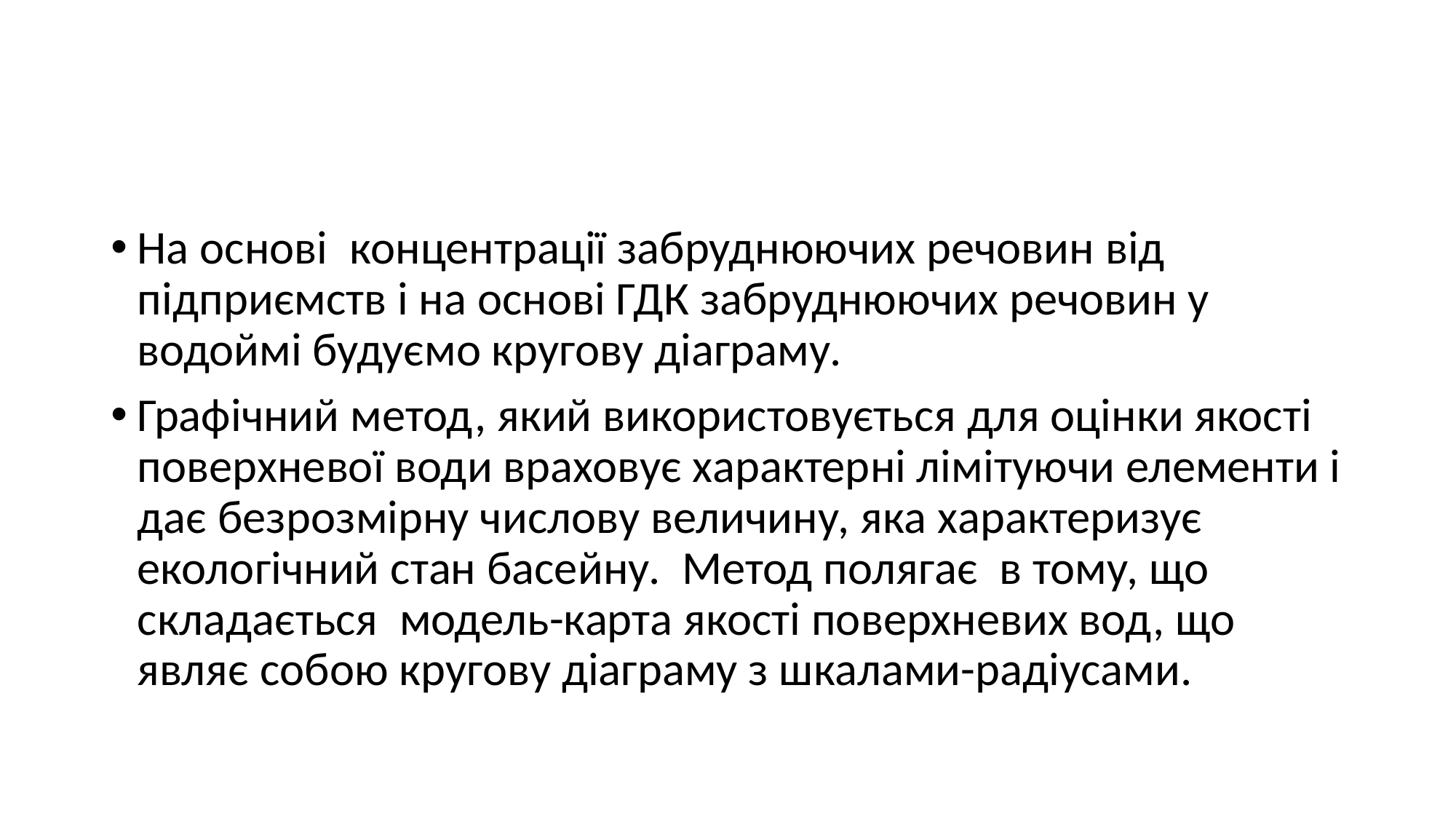

#
На основі  концентрації забруднюючих речовин від підприємств і на основі ГДК забруднюючих речовин у водоймі будуємо кругову діаграму.
Графічний метод, який використовується для оцінки якості поверхневої води враховує характерні лімітуючи елементи і дає безрозмірну числову величину, яка характеризує екологічний стан басейну.  Метод полягає  в тому, що складається  модель-карта якості поверхневих вод, що являє собою кругову діаграму з шкалами-радіусами.